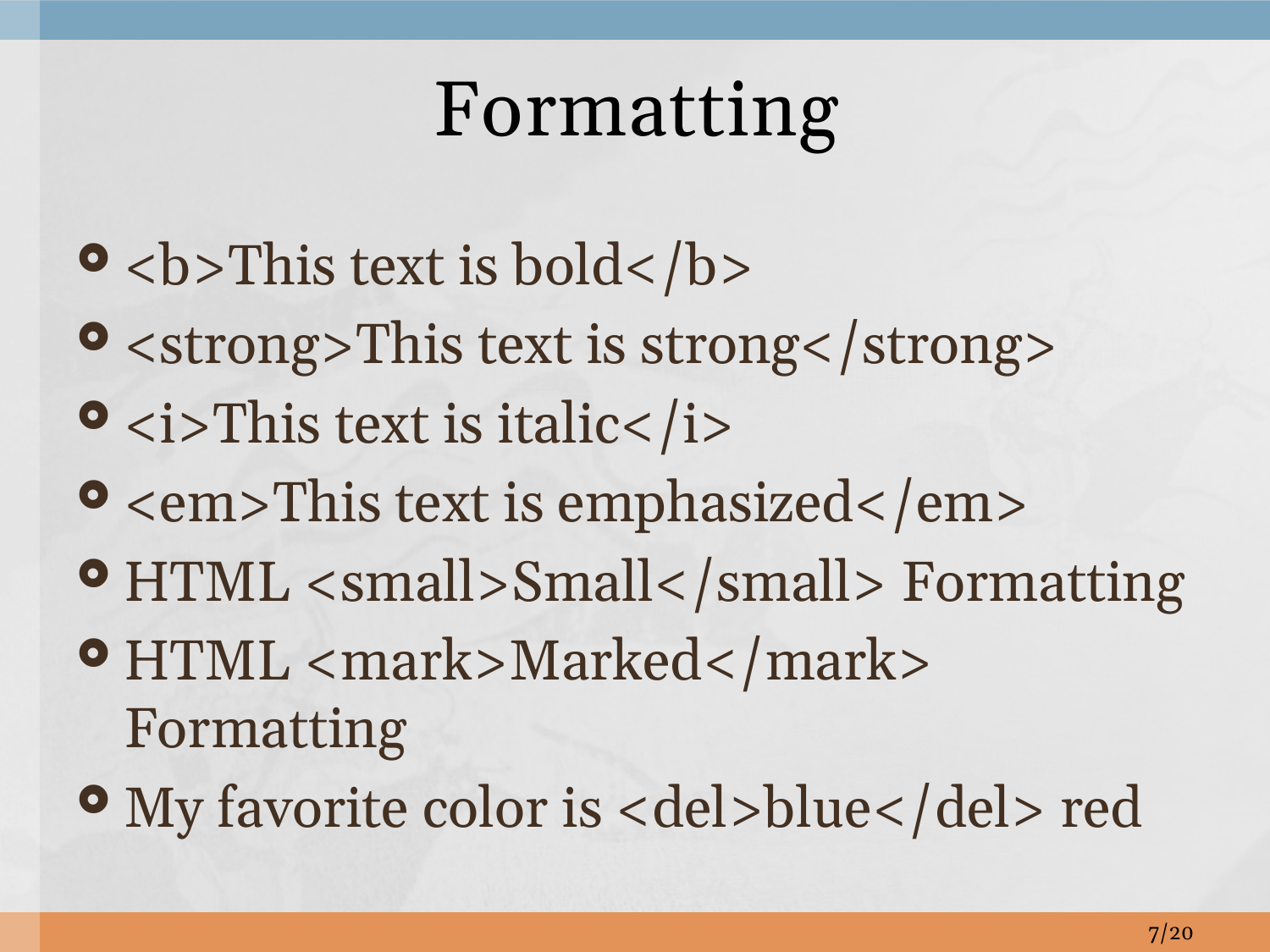

# Formatting
<b>This text is bold</b>
<strong>This text is strong</strong>
<i>This text is italic</i>
<em>This text is emphasized</em>
HTML <small>Small</small> Formatting
HTML <mark>Marked</mark> Formatting
My favorite color is <del>blue</del> red
7/20